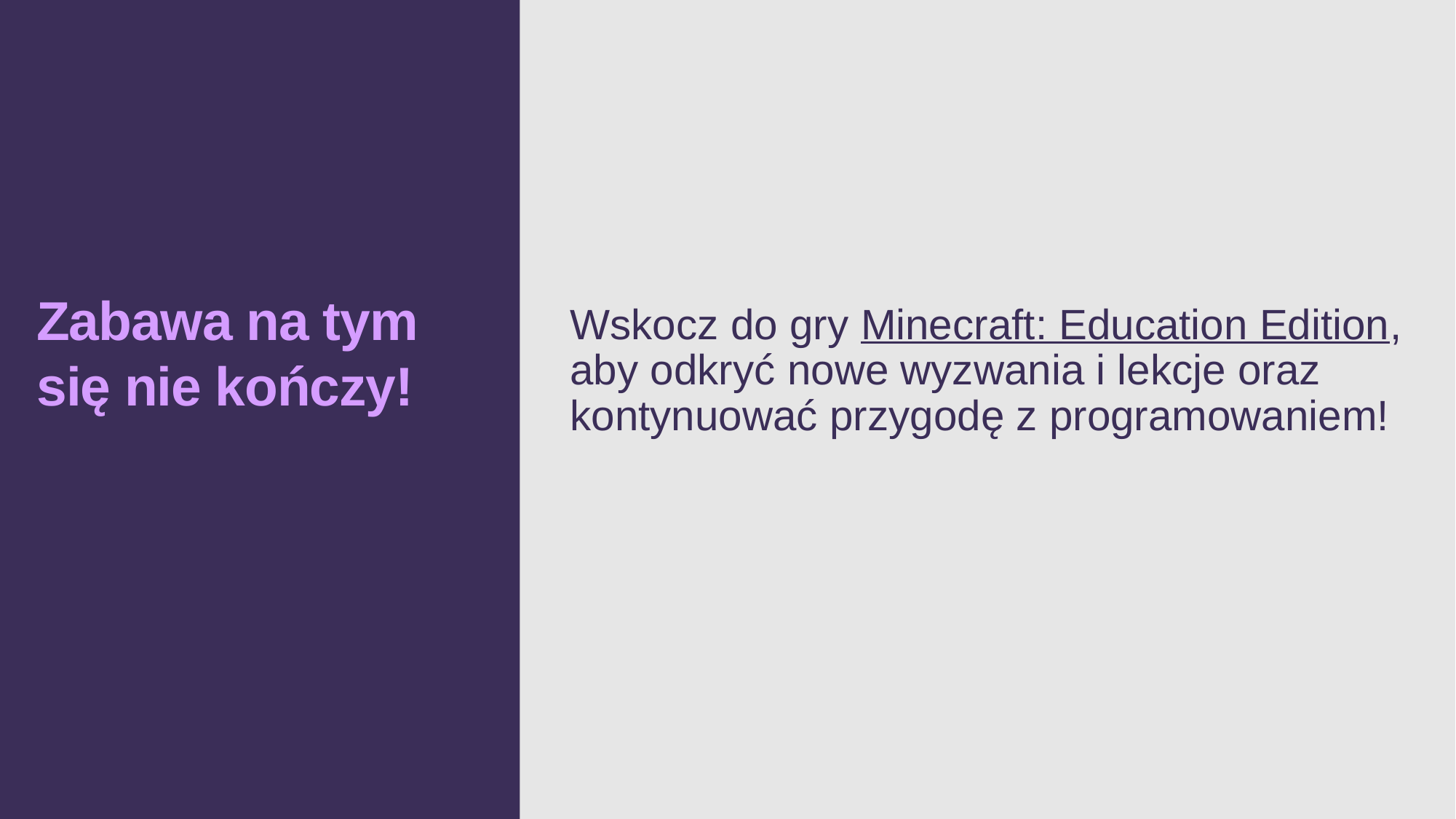

Wskocz do gry Minecraft: Education Edition, aby odkryć nowe wyzwania i lekcje oraz kontynuować przygodę z programowaniem!

# Zabawa na tym się nie kończy!